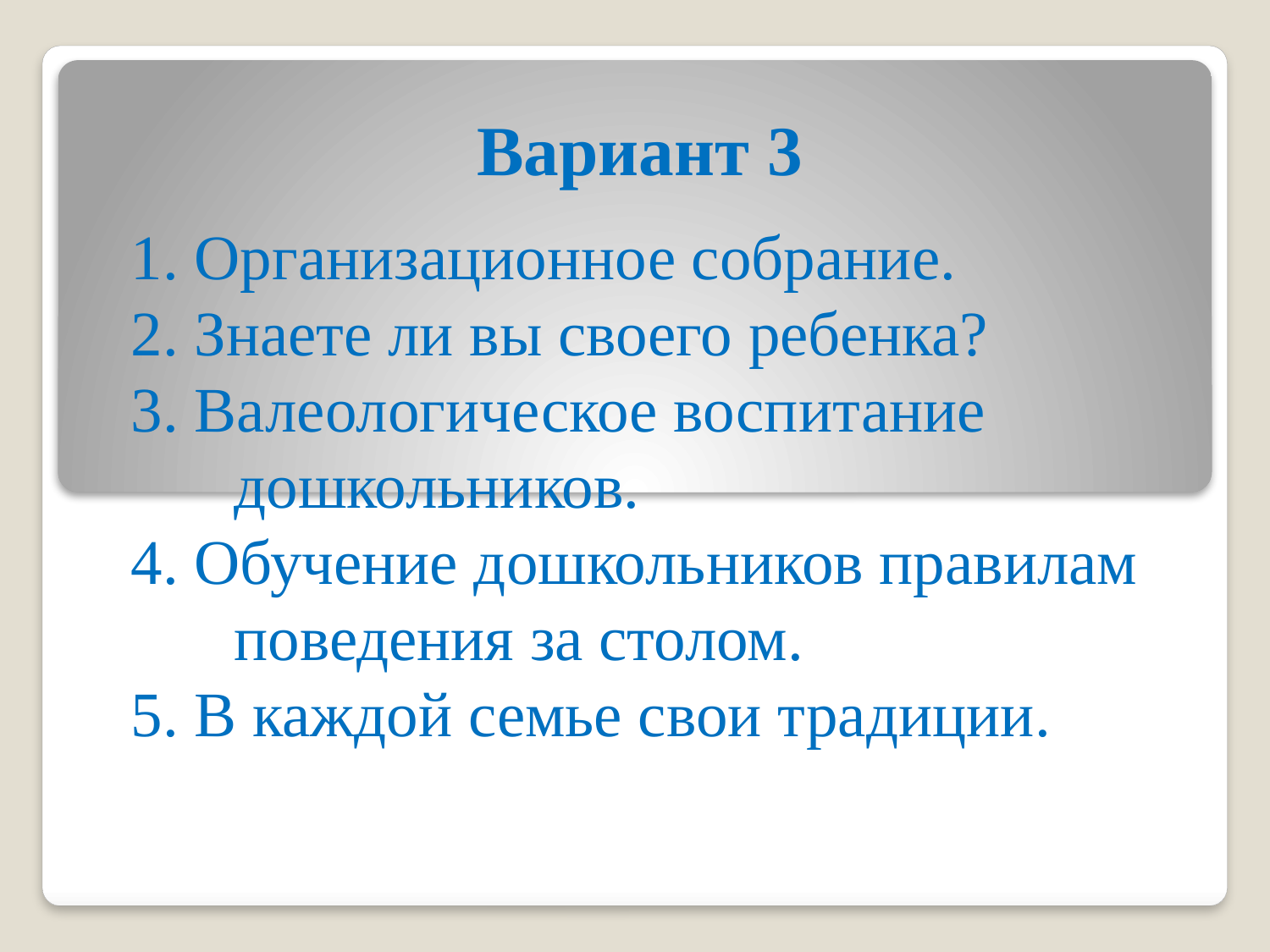

# Вариант 3
1. Организационное собрание.
2. Знаете ли вы своего ребенка?
3. Валеологическое воспитание дошкольников.
4. Обучение дошкольников правилам поведения за столом.
5. В каждой семье свои традиции.